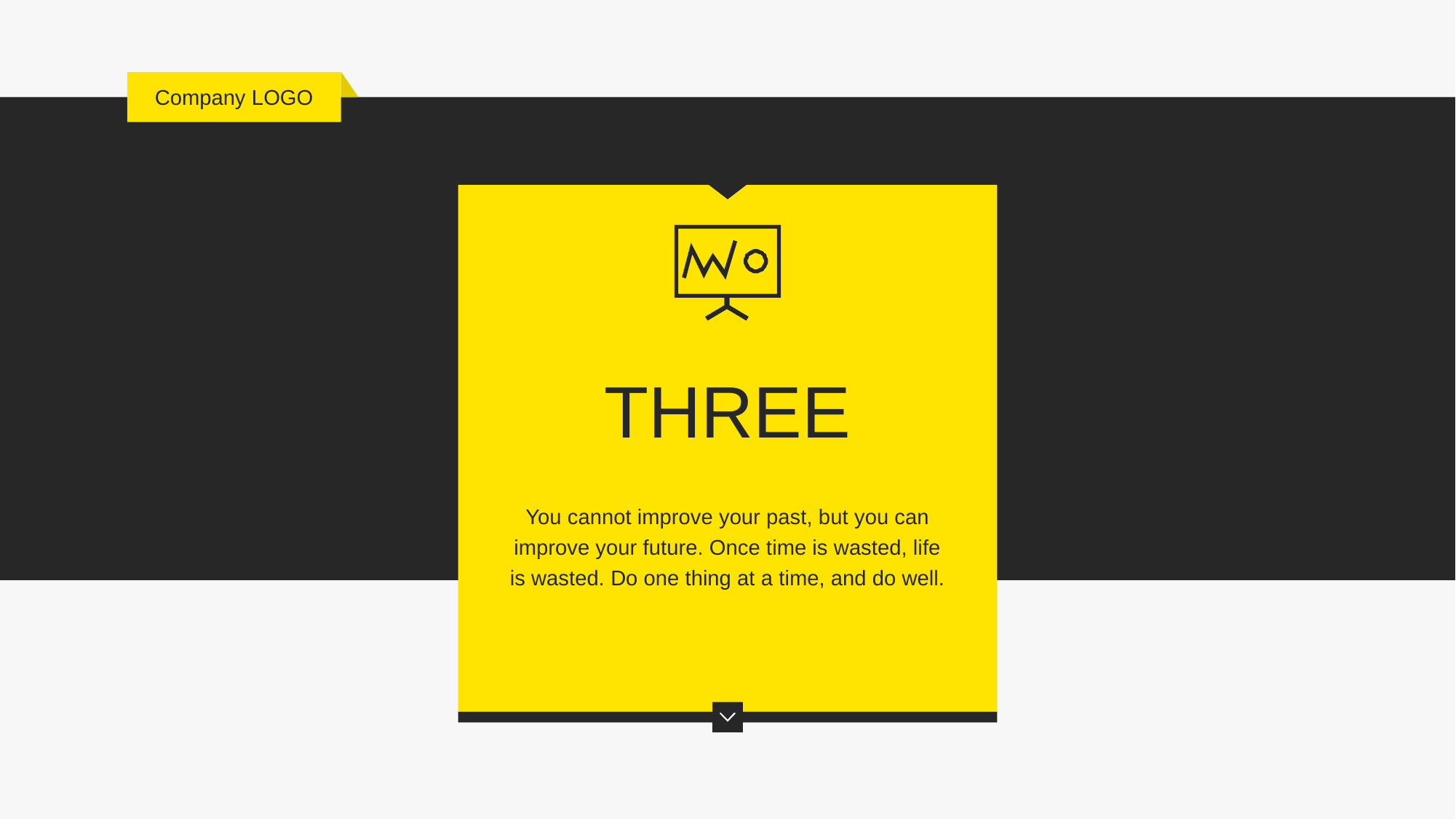

Company LOGO

THREE
You cannot improve your past, but you can improve your future. Once time is wasted, life is wasted. Do one thing at a time, and do well.